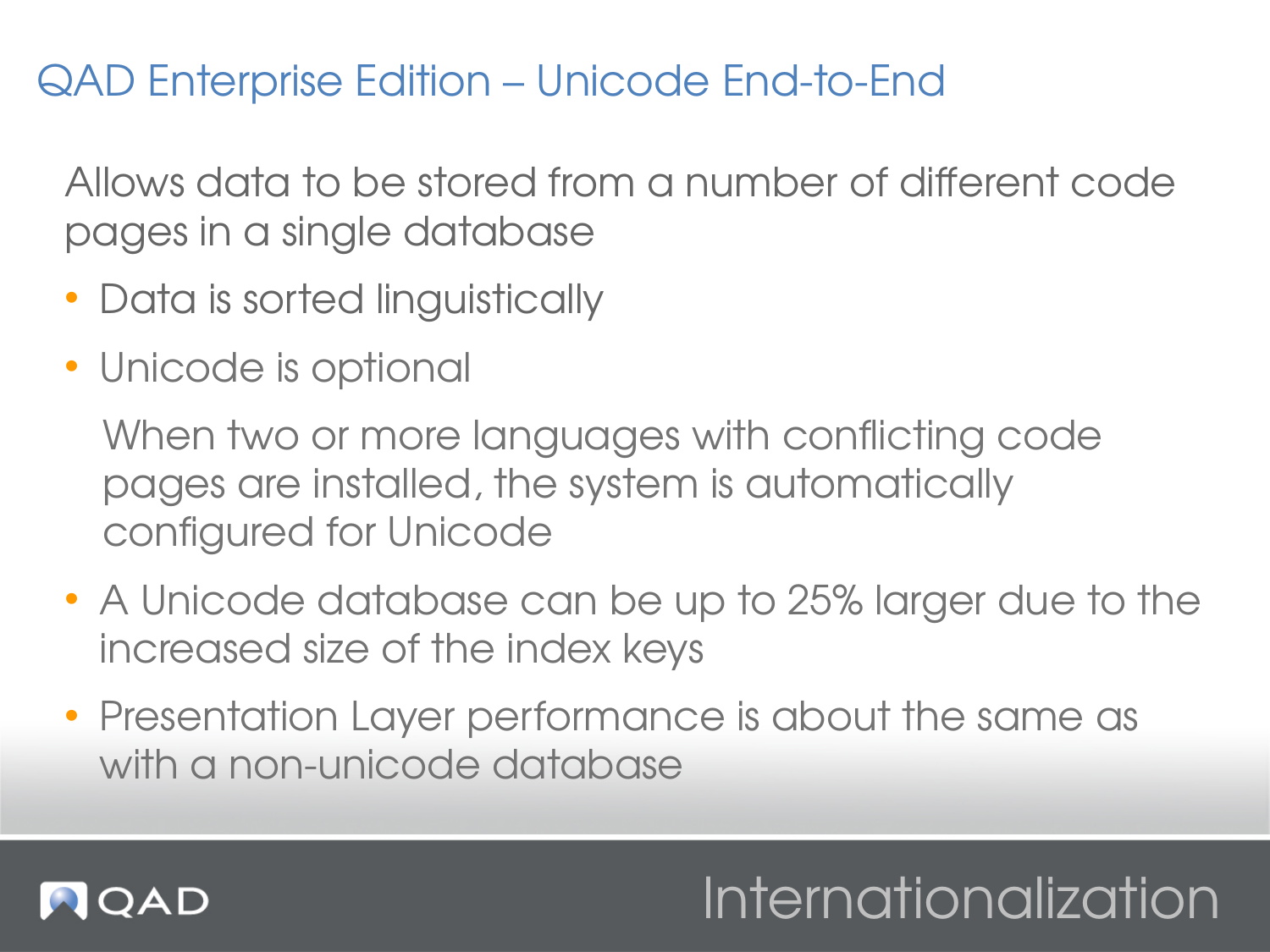

QAD Enterprise Edition – Unicode End-to-End
Allows data to be stored from a number of different code pages in a single database
Data is sorted linguistically
Unicode is optional
When two or more languages with conflicting code pages are installed, the system is automatically configured for Unicode
A Unicode database can be up to 25% larger due to the increased size of the index keys
Presentation Layer performance is about the same as with a non-unicode database

# Internationalization